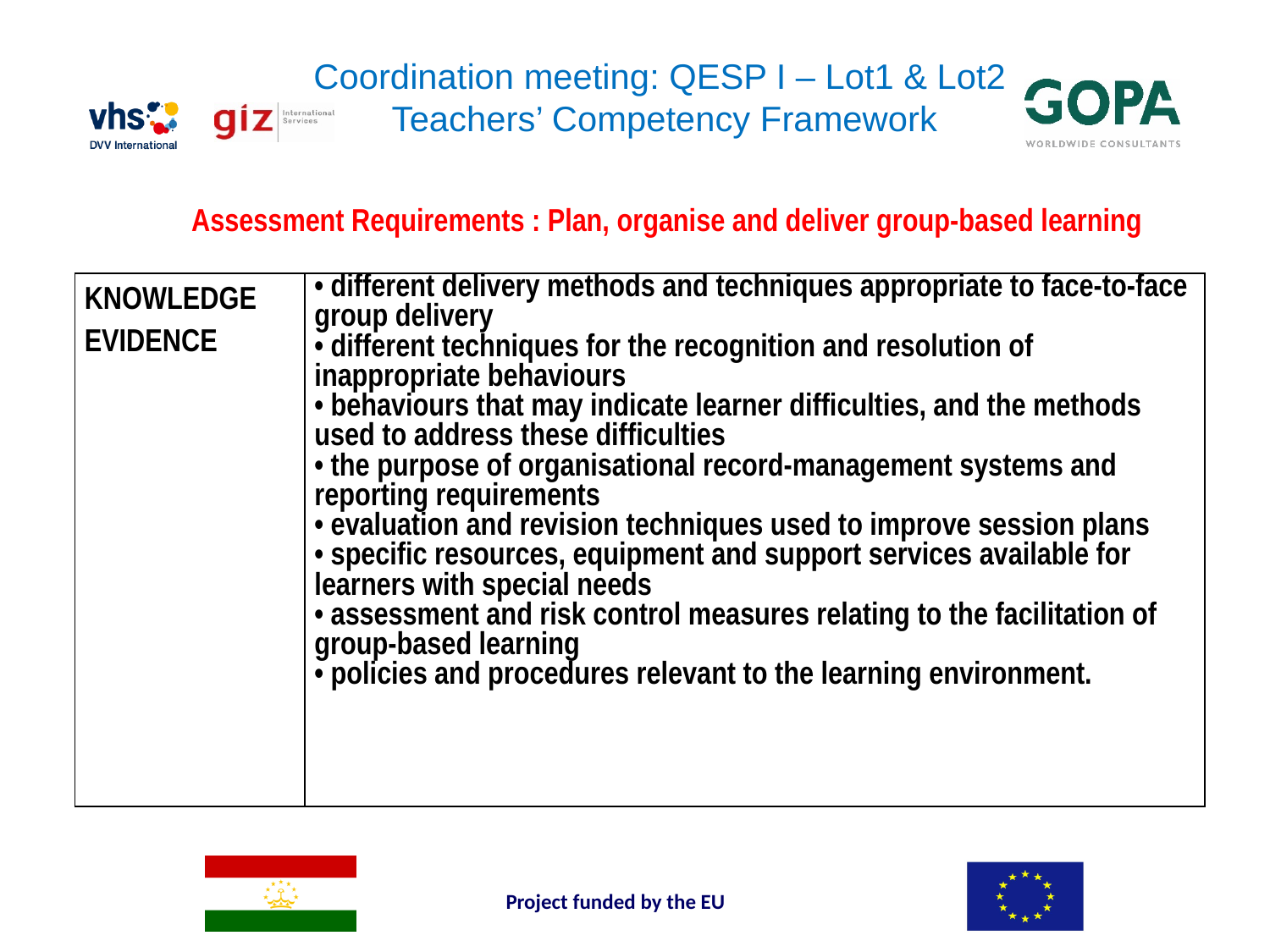

Coordination meeting: QESP I – Lot1 & Lot2
Teachers’ Competency Framework

Assessment Requirements : Plan, organise and deliver group-based learning
| KNOWLEDGE EVIDENCE | • different delivery methods and techniques appropriate to face-to-face group delivery • different techniques for the recognition and resolution of inappropriate behaviours • behaviours that may indicate learner difficulties, and the methods used to address these difficulties • the purpose of organisational record-management systems and reporting requirements • evaluation and revision techniques used to improve session plans • specific resources, equipment and support services available for learners with special needs • assessment and risk control measures relating to the facilitation of group-based learning • policies and procedures relevant to the learning environment. |
| --- | --- |
Project funded by the EU